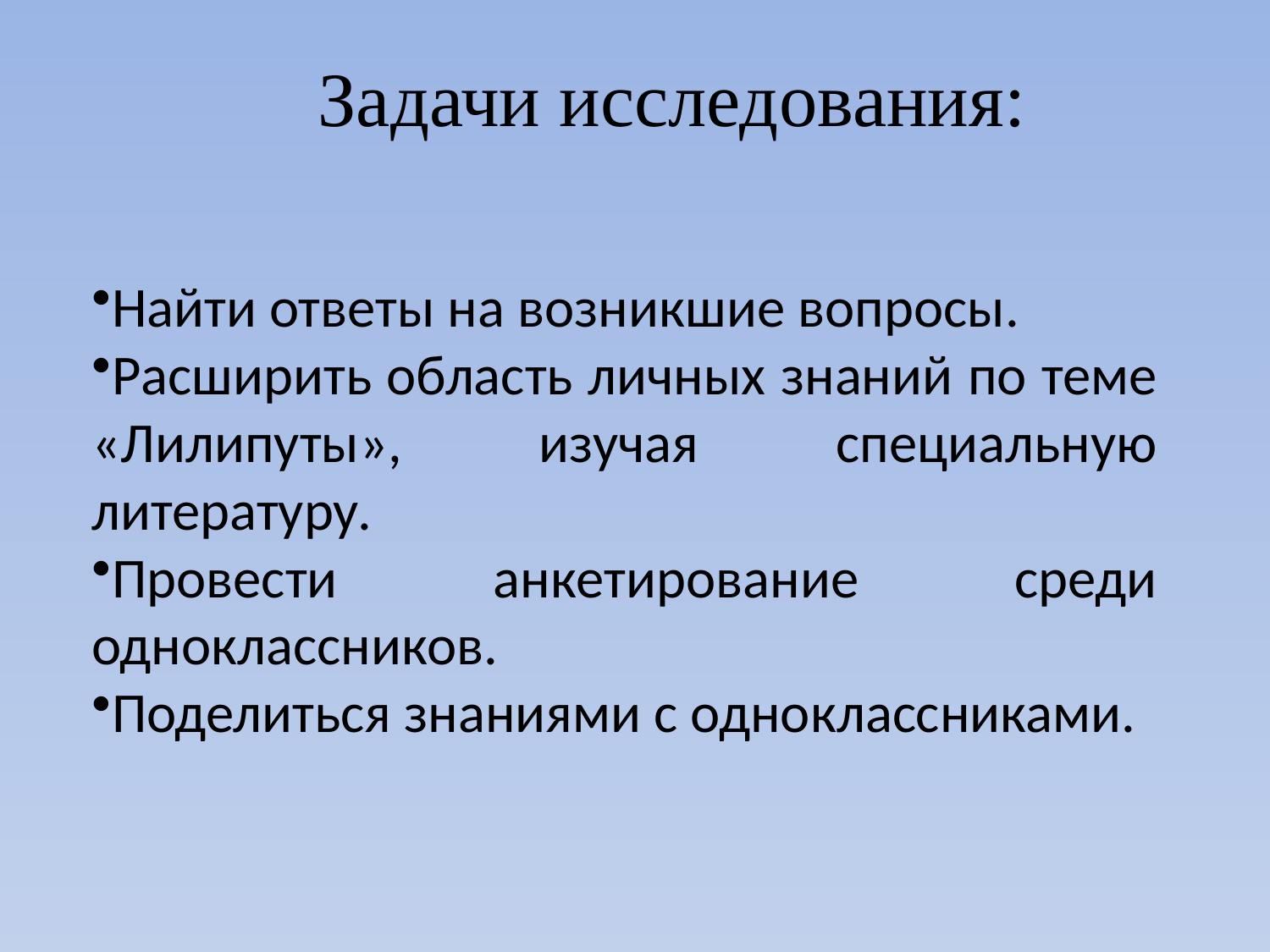

Задачи исследования:
Найти ответы на возникшие вопросы.
Расширить область личных знаний по теме «Лилипуты», изучая специальную литературу.
Провести анкетирование среди одноклассников.
Поделиться знаниями с одноклассниками.